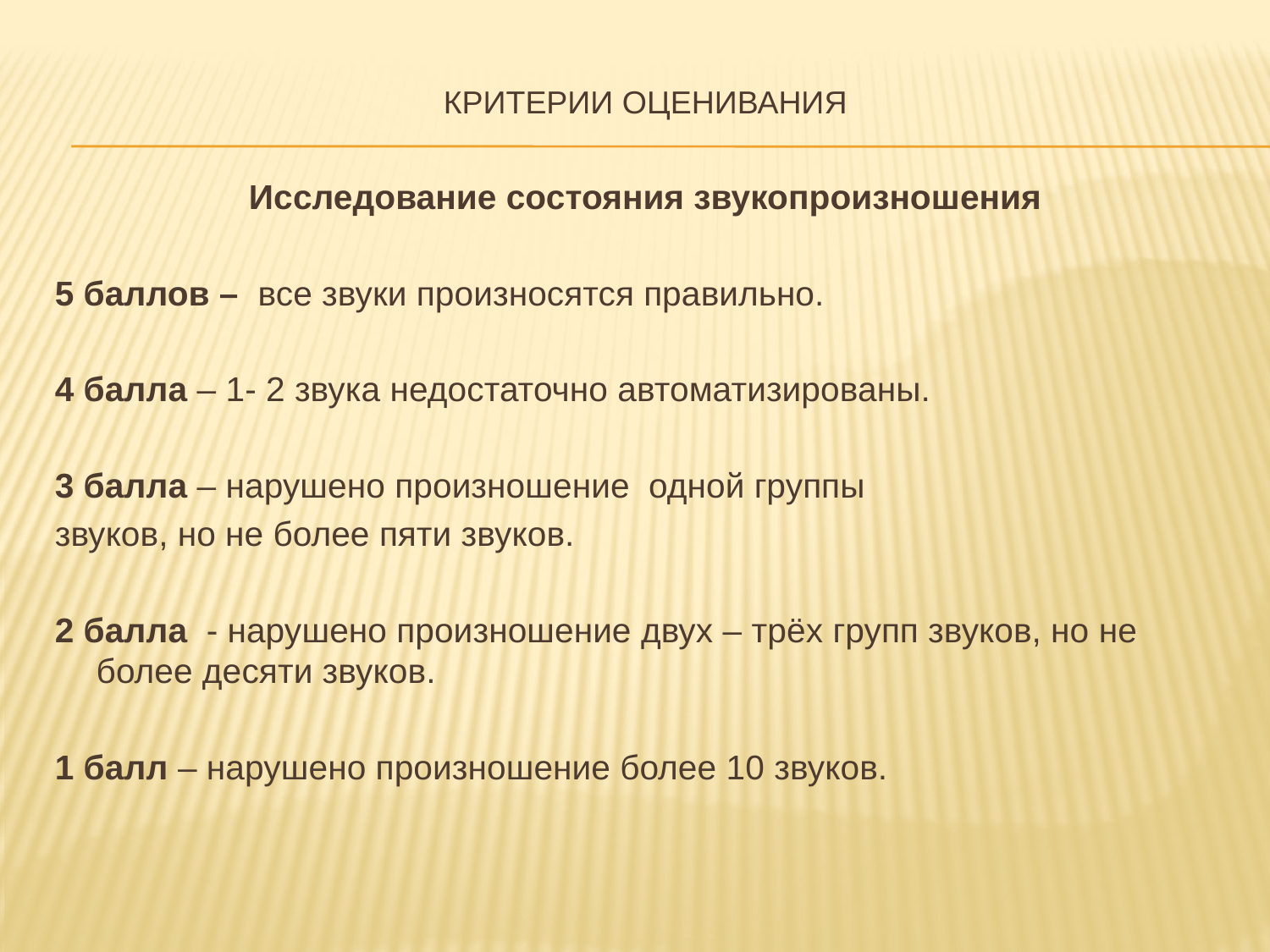

# КРИТЕРИИ ОЦЕНИВАНИЯ
Исследование состояния звукопроизношения

5 баллов –  все звуки произносятся правильно.

4 балла – 1- 2 звука недостаточно автоматизированы.

3 балла – нарушено произношение  одной группы
звуков, но не более пяти звуков.

2 балла  - нарушено произношение двух – трёх групп звуков, но не более десяти звуков.

1 балл – нарушено произношение более 10 звуков.